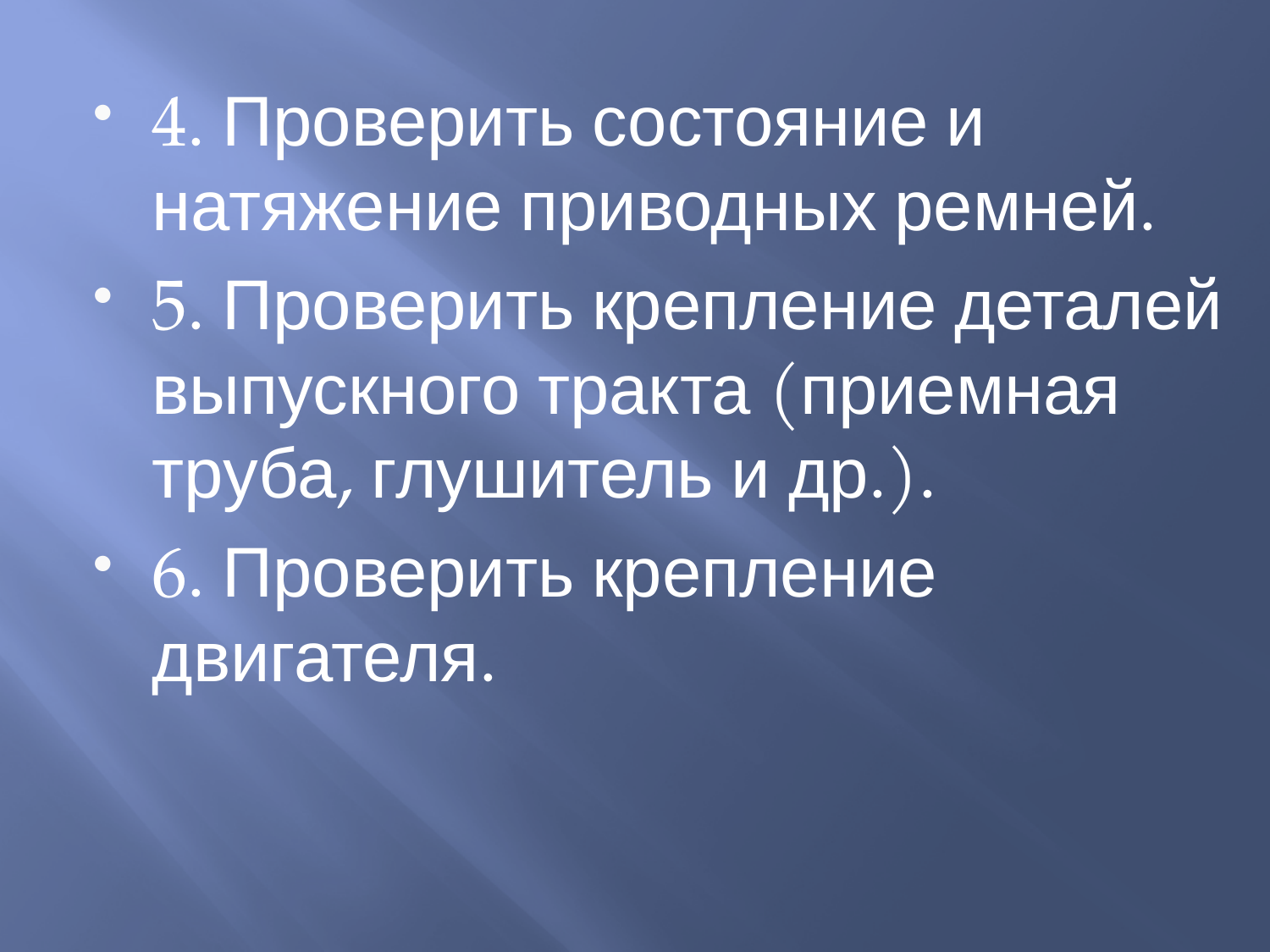

4. Проверить состояние и натяжение приводных ремней.
5. Проверить крепление деталей выпускного тракта (приемная труба, глушитель и др.).
6. Проверить крепление двигателя.